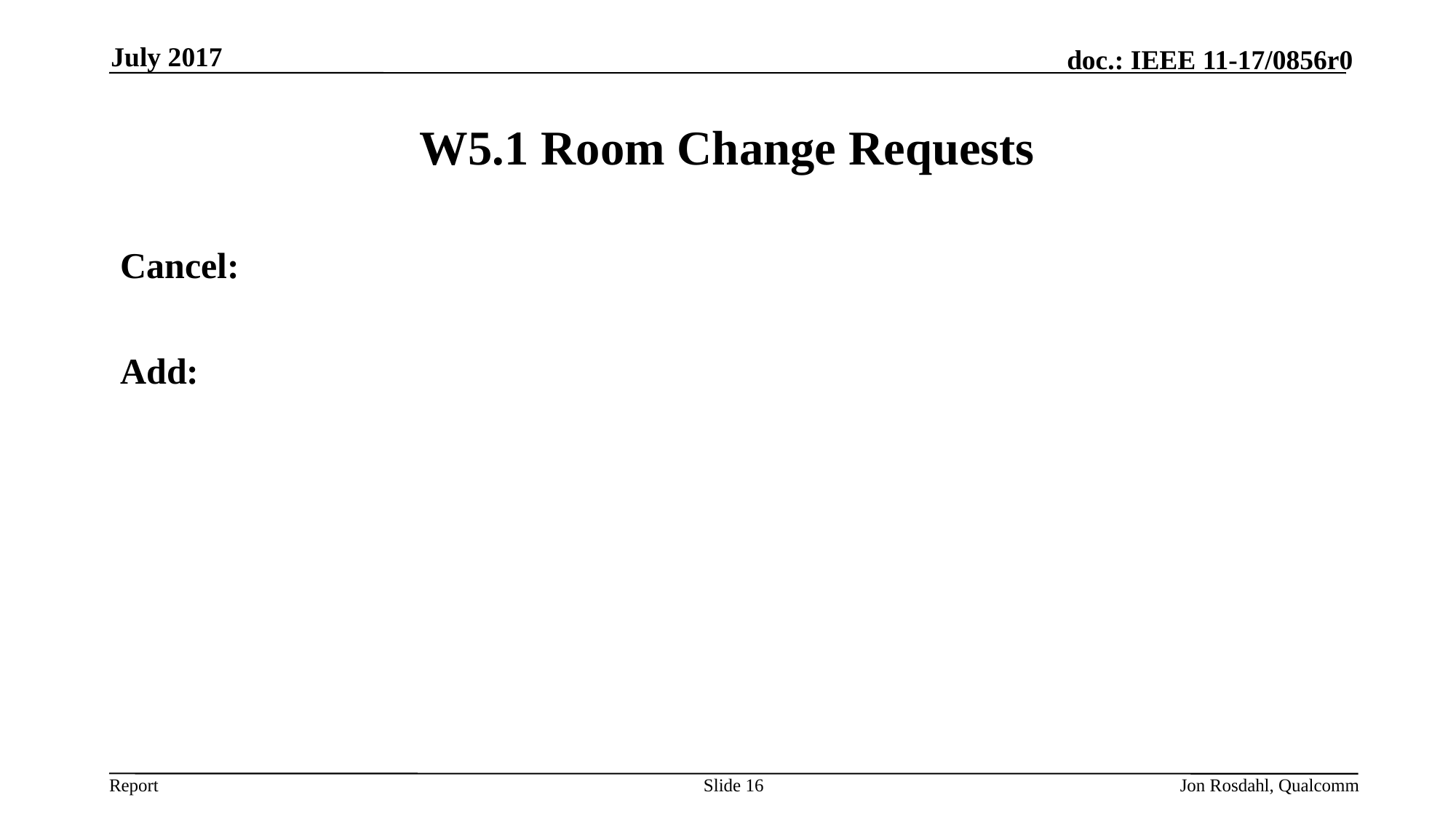

July 2017
# W5.1 Room Change Requests
Cancel:

Add:
Slide 16
Jon Rosdahl, Qualcomm